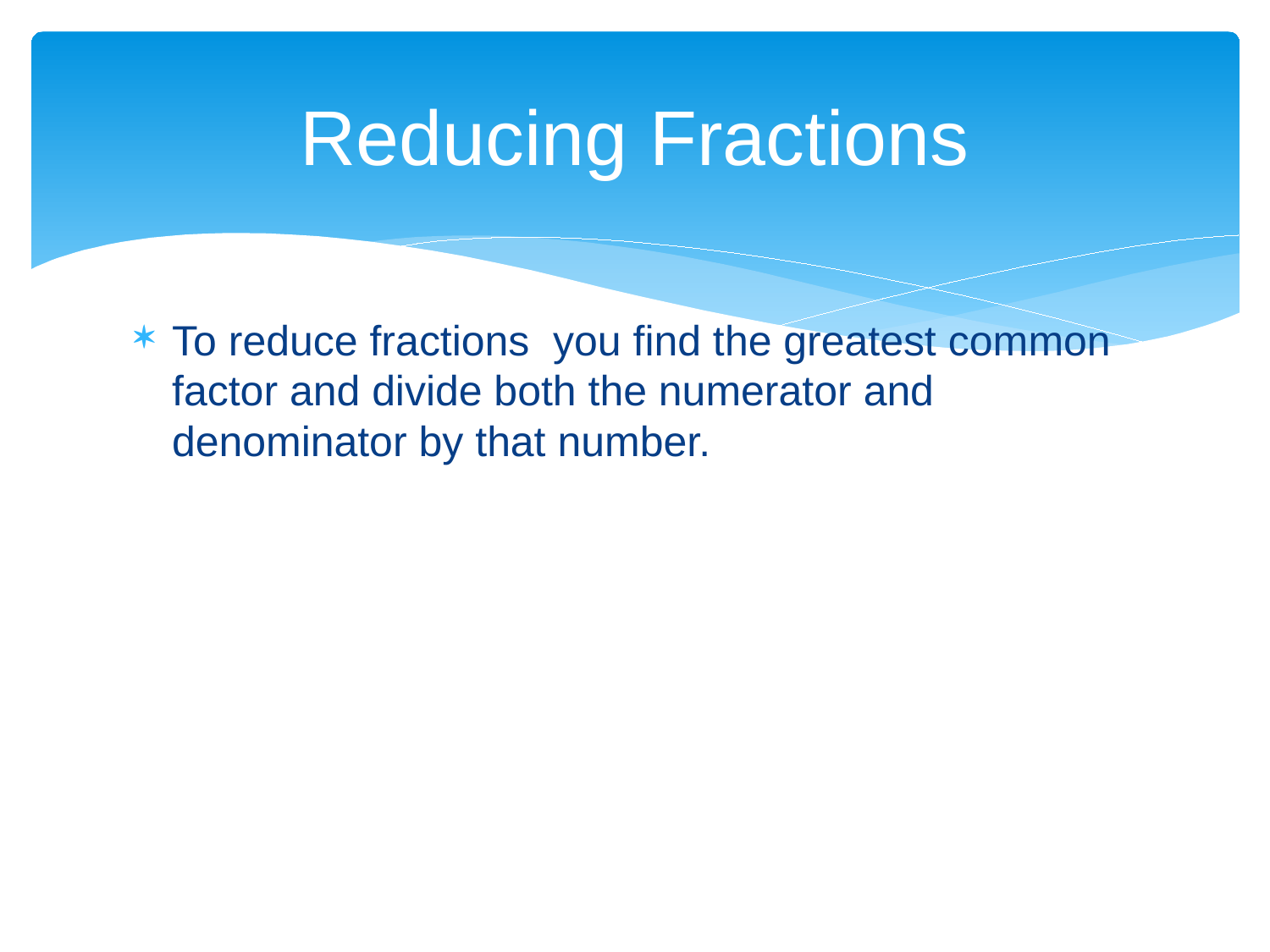

# Reducing Fractions
To reduce fractions  you find the greatest common factor and divide both the numerator and denominator by that number.